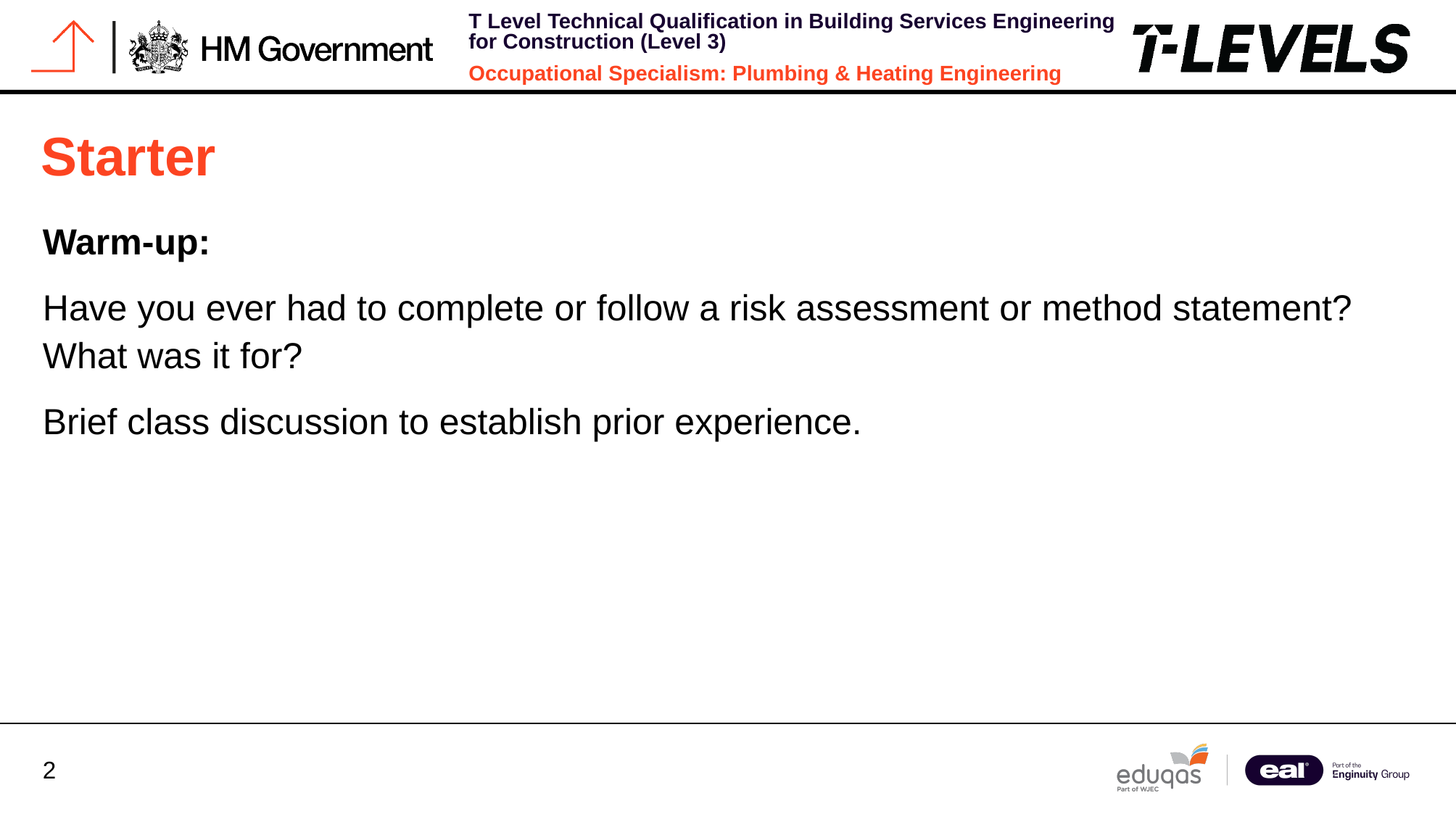

# Starter
Warm-up:
Have you ever had to complete or follow a risk assessment or method statement? What was it for?
Brief class discussion to establish prior experience.